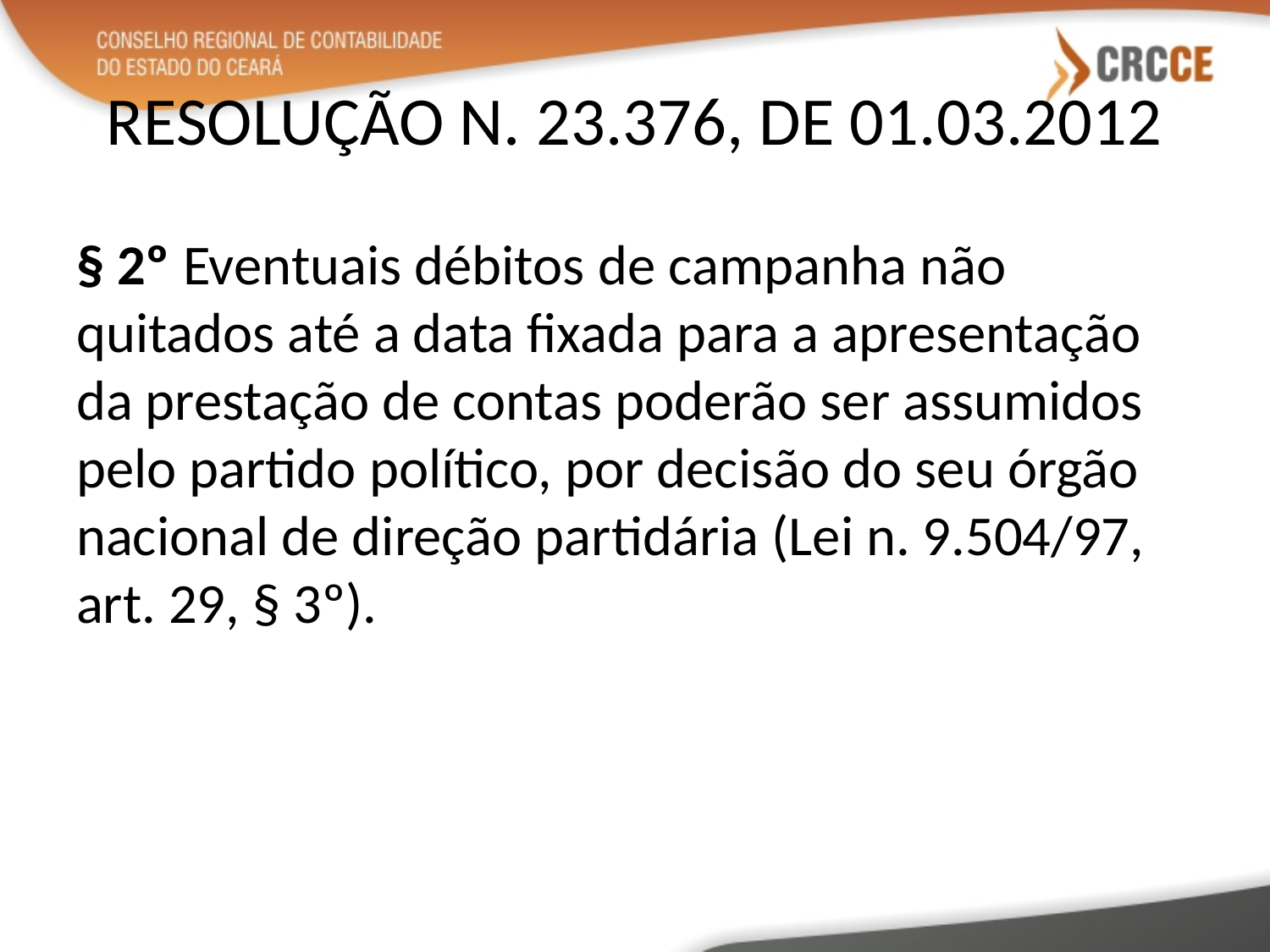

# RESOLUÇÃO N. 23.376, DE 01.03.2012
§ 2º Eventuais débitos de campanha não quitados até a data fixada para a apresentação da prestação de contas poderão ser assumidos pelo partido político, por decisão do seu órgão nacional de direção partidária (Lei n. 9.504/97, art. 29, § 3º).